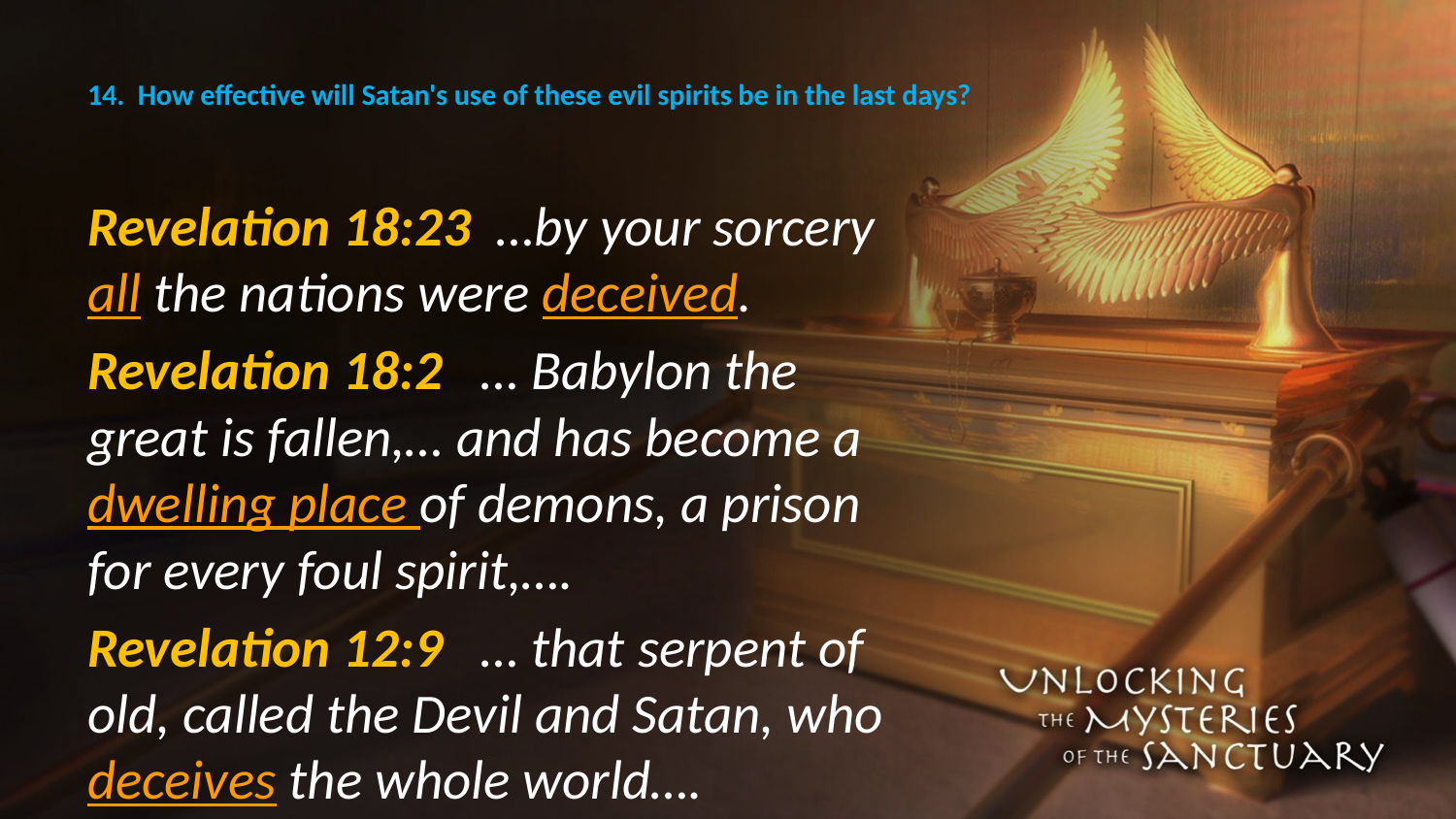

# 14.  How effective will Satan's use of these evil spirits be in the last days?

Revelation 18:23  …by your sorcery all the nations were deceived.
Revelation 18:2   … Babylon the great is fallen,… and has become a dwelling place of demons, a prison for every foul spirit,….
Revelation 12:9   … that serpent of old, called the Devil and Satan, who deceives the whole world….